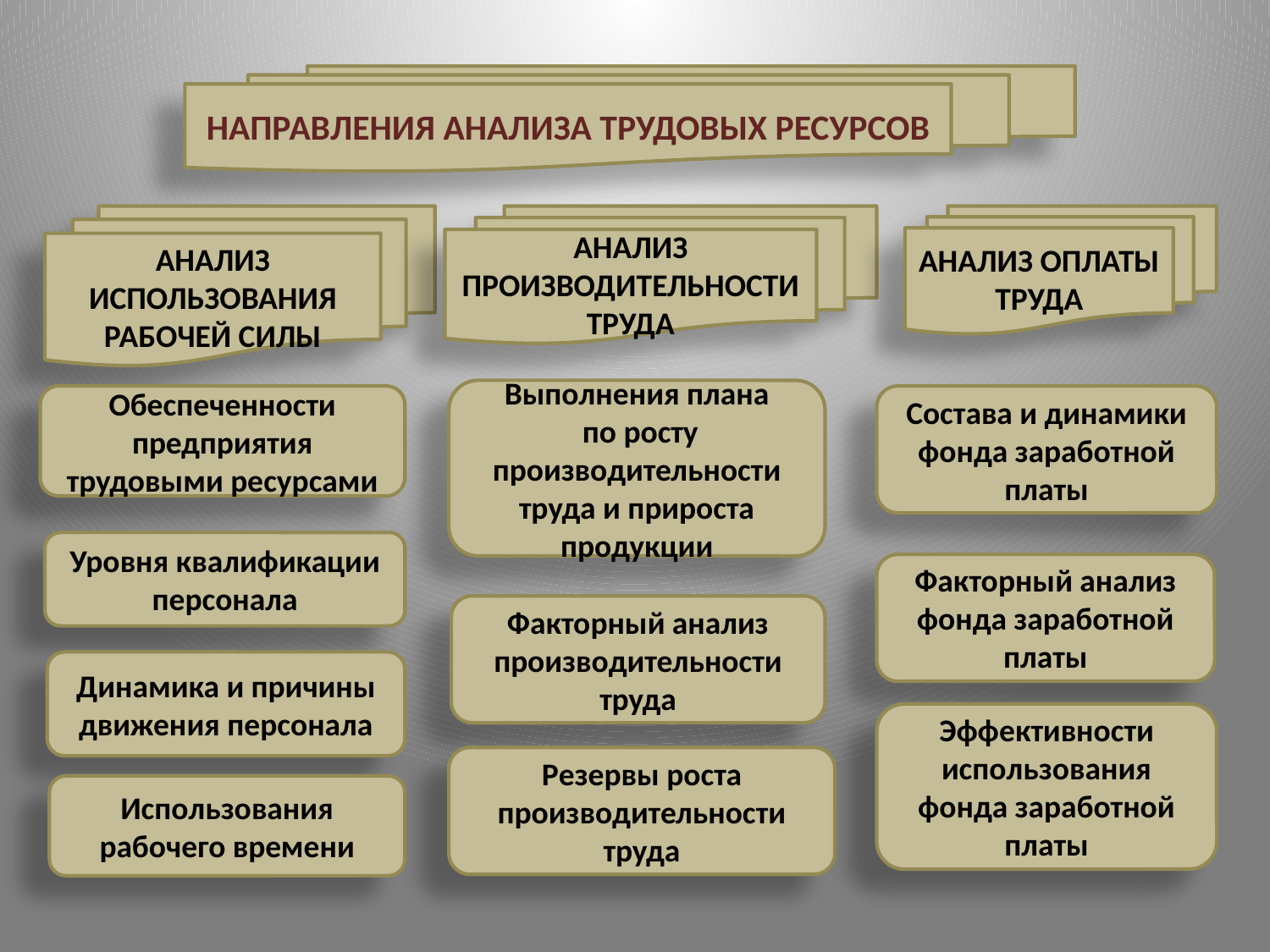

НАПРАВЛЕНИЯ АНАЛИЗА ТРУДОВЫХ РЕСУРСОВ
АНАЛИЗ ИСПОЛЬЗОВАНИЯ РАБОЧЕЙ СИЛЫ
АНАЛИЗ ПРОИЗВОДИТЕЛЬНОСТИ ТРУДА
АНАЛИЗ ОПЛАТЫ ТРУДА
Выполнения плана
 по росту производительности труда и прироста продукции
Обеспеченности предприятия трудовыми ресурсами
Состава и динамики фонда заработной платы
Уровня квалификации персонала
Факторный анализ фонда заработной платы
Факторный анализ производительности труда
Динамика и причины движения персонала
Эффективности использования фонда заработной платы
Резервы роста производительности труда
Использования рабочего времени